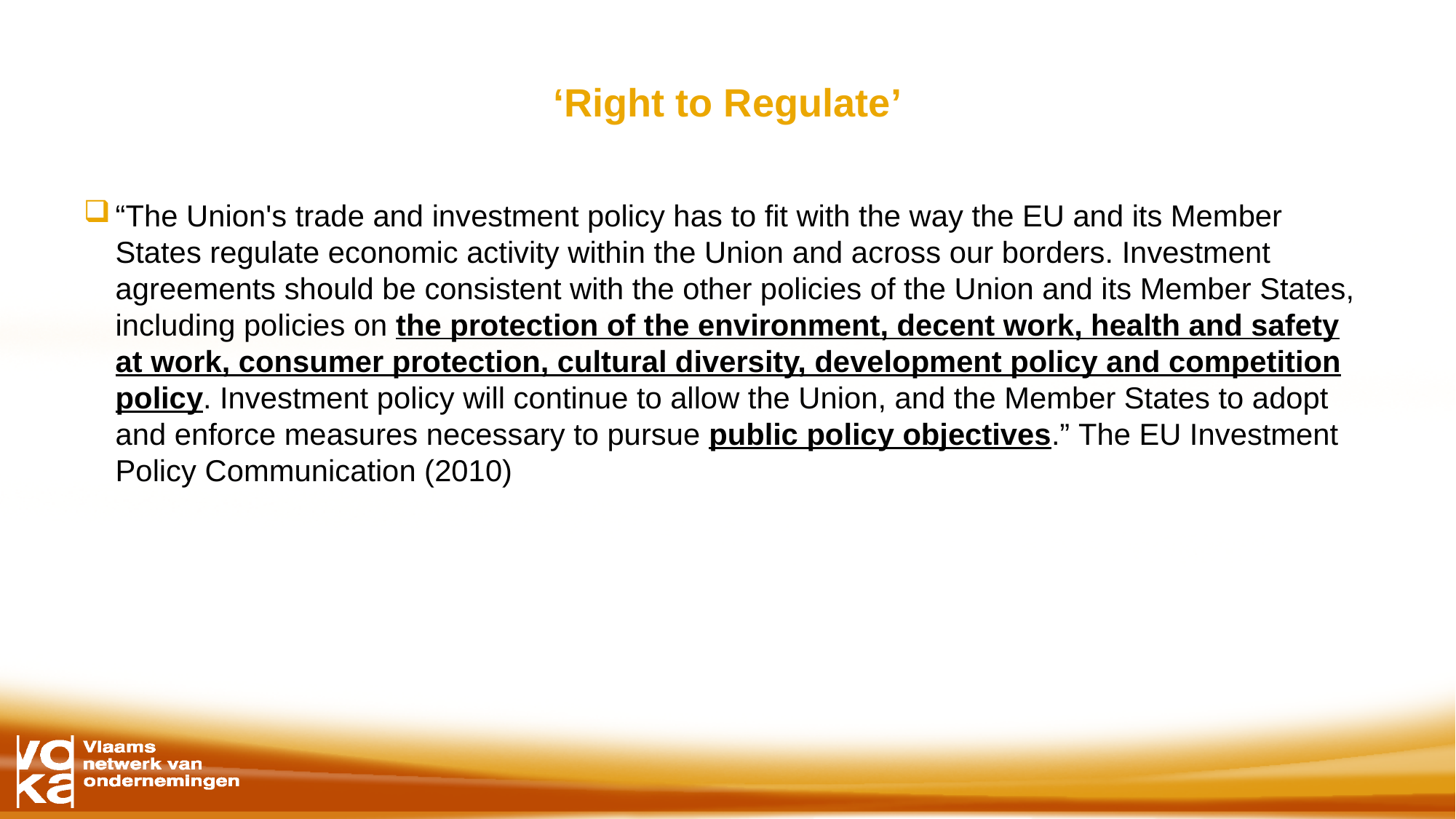

# ‘Right to Regulate’
“The Union's trade and investment policy has to fit with the way the EU and its Member States regulate economic activity within the Union and across our borders. Investment agreements should be consistent with the other policies of the Union and its Member States, including policies on the protection of the environment, decent work, health and safety at work, consumer protection, cultural diversity, development policy and competition policy. Investment policy will continue to allow the Union, and the Member States to adopt and enforce measures necessary to pursue public policy objectives.” The EU Investment Policy Communication (2010)